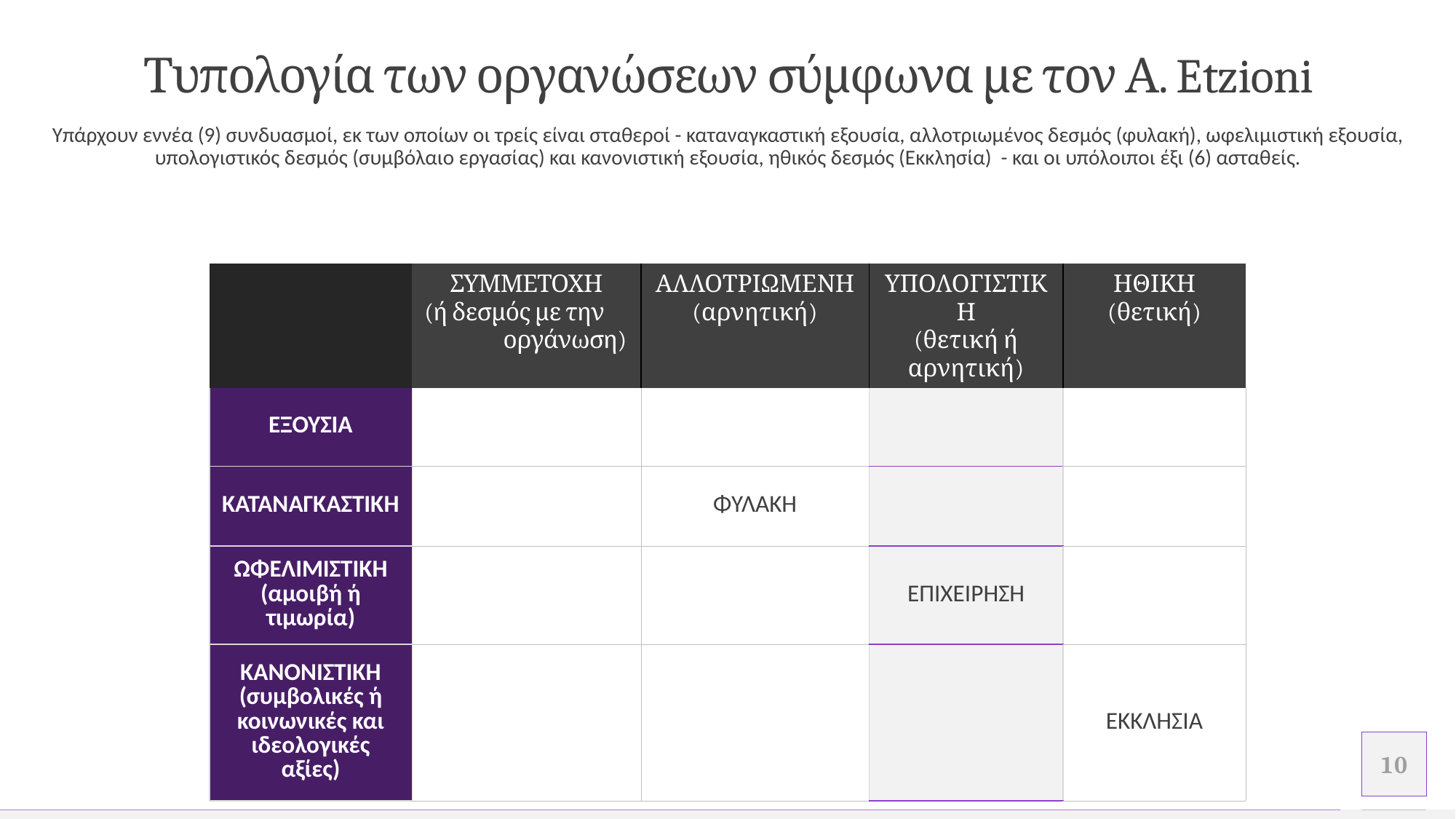

# Τυπολογία των οργανώσεων σύμφωνα με τον Α. Etzioni
Υπάρχουν εννέα (9) συνδυασμοί, εκ των οποίων οι τρείς είναι σταθεροί - καταναγκαστική εξουσία, αλλοτριωμένος δεσμός (φυλακή), ωφελιμιστική εξουσία, υπολογιστικός δεσμός (συμβόλαιο εργασίας) και κανονιστική εξουσία, ηθικός δεσμός (Εκκλησία)  - και οι υπόλοιποι έξι (6) ασταθείς.
|  | ΣΥΜΜΕΤΟΧΗ (ή δεσμός με την οργάνωση) | ΑΛΛΟΤΡΙΩΜΕΝΗ (αρνητική) | ΥΠΟΛΟΓΙΣΤΙΚΗ (θετική ή αρνητική) | ΗΘΙΚΗ (θετική) |
| --- | --- | --- | --- | --- |
| ΕΞΟΥΣΙΑ |  |  |  |  |
| ΚΑΤΑΝΑΓΚΑΣΤΙΚΗ |  | ΦΥΛΑΚΗ |  |  |
| ΩΦΕΛΙΜΙΣΤΙΚΗ (αμοιβή ή τιμωρία) |  |  | ΕΠΙΧΕΙΡΗΣΗ |  |
| ΚΑΝΟΝΙΣΤΙΚΗ (συμβολικές ή κοινωνικές και ιδεολογικές αξίες) |  |  |  | ΕΚΚΛΗΣΙΑ |
.
.
10